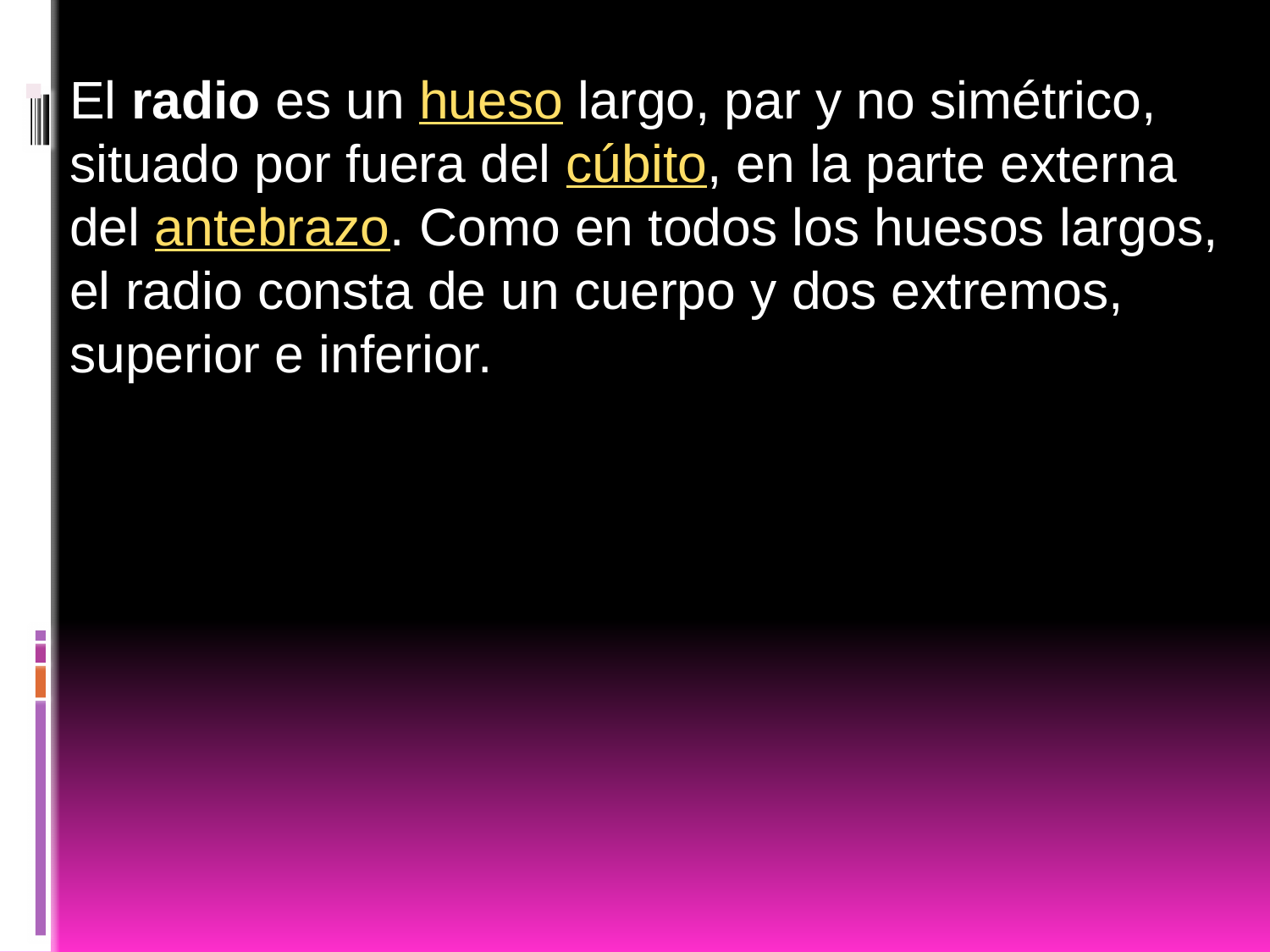

El radio es un hueso largo, par y no simétrico, situado por fuera del cúbito, en la parte externa del antebrazo. Como en todos los huesos largos, el radio consta de un cuerpo y dos extremos, superior e inferior.